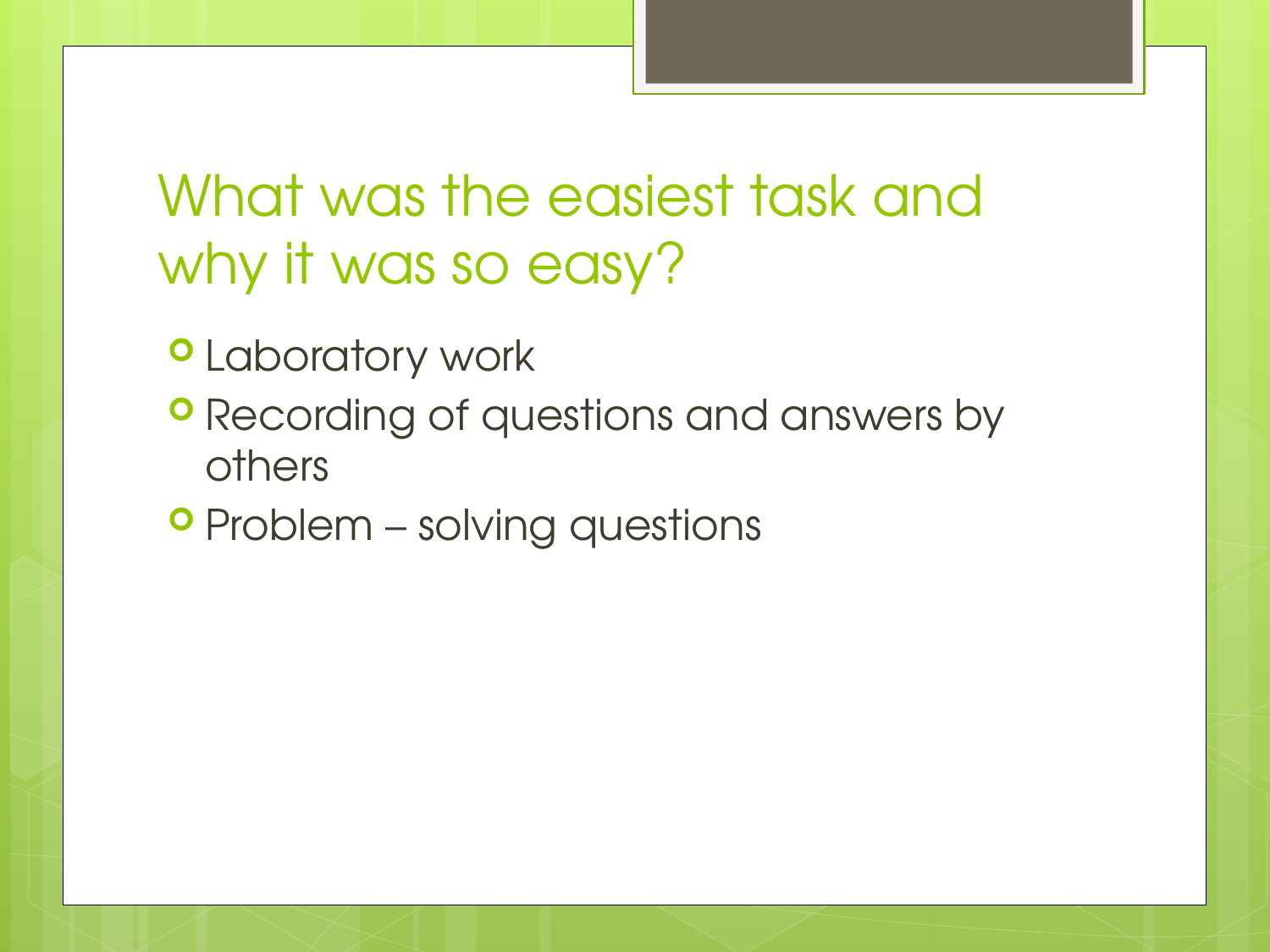

# What was the easiest task and why it was so easy?
Laboratory work
Recording of questions and answers by others
Problem – solving questions